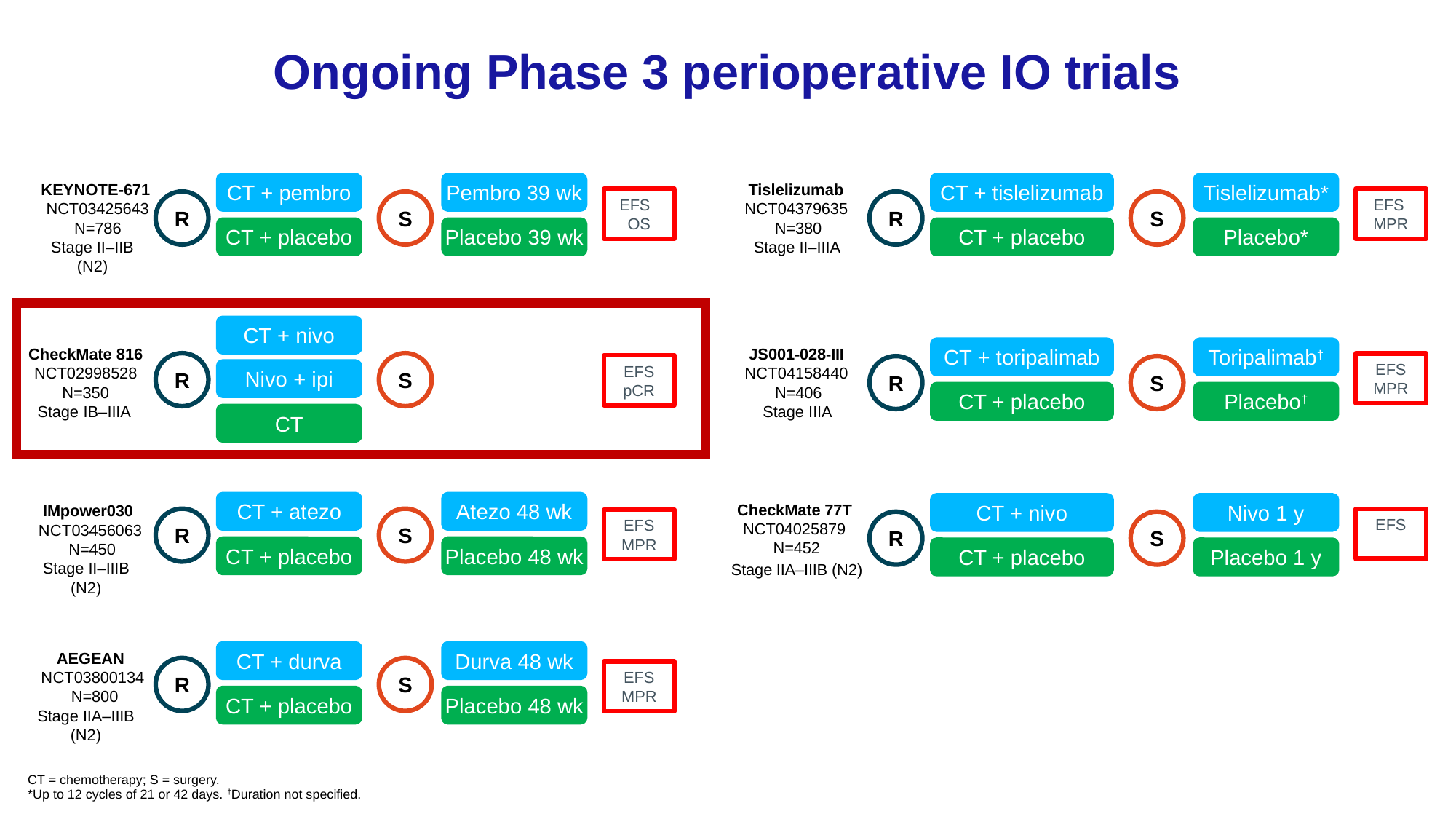

# Ongoing Phase 3 perioperative IO trials
CT + pembro
Pembro 39 wk
CT + tislelizumab
Tislelizumab*
KEYNOTE-671  NCT03425643  N=786
Stage II–IIB (N2)
Tislelizumab  NCT04379635  N=380
Stage II–IIIA
EFS
OS
EFS  MPR
R
S
R
S
CT + placebo
Placebo 39 wk
CT + placebo
Placebo*

CT + nivo
CT + toripalimab
Toripalimab†
CheckMate 816  NCT02998528  N=350
Stage IB–IIIA
JS001-028-III  NCT04158440  N=406
Stage IIIA
EFS
MPR
R
S
EFS
pCR
R
S
Nivo + ipi
CT + placebo
Placebo†
CT
CT + atezo
Atezo 48 wk
CT + nivo
Nivo 1 y
CheckMate 77T  NCT04025879  N=452
Stage IIA–IIIB (N2)

IMpower030  NCT03456063  N=450
Stage II–IIIB (N2)
EFS

R
S
EFS
MPR
R
S
CT + placebo
Placebo 48 wk
CT + placebo
Placebo 1 y
CT + durva
Durva 48 wk
AEGEAN  NCT03800134  N=800
Stage IIA–IIIB (N2)
R
S
EFS
MPR
CT + placebo
Placebo 48 wk
CT = chemotherapy; S = surgery.
*Up to 12 cycles of 21 or 42 days. †Duration not specified.